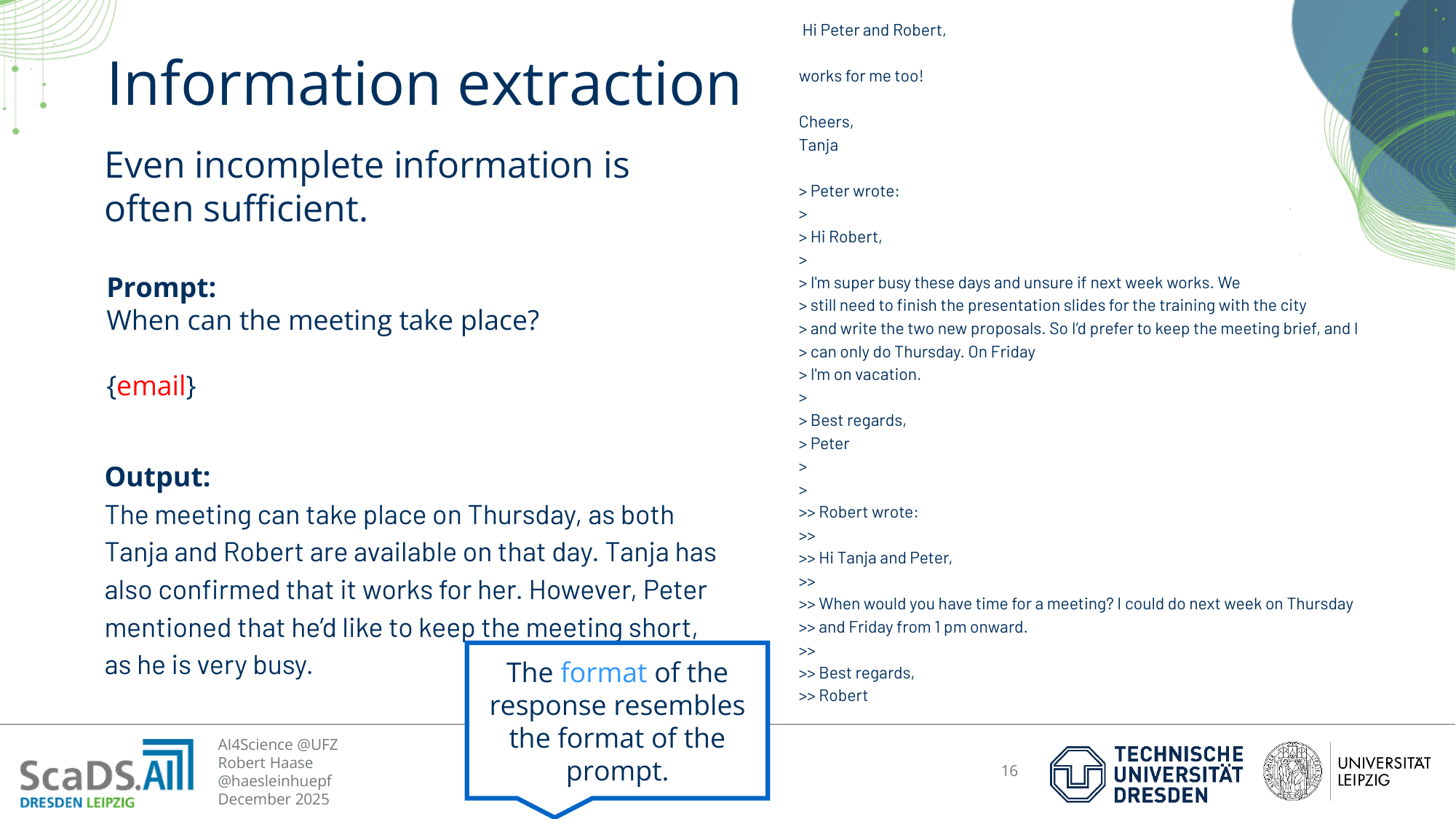

Hi Peter and Robert,

works for me too!

Cheers,
Tanja

> Peter wrote:
>
> Hi Robert,
>
> I'm super busy these days and unsure if next week works. We
> still need to finish the presentation slides for the training with the city
> and write the two new proposals. So I’d prefer to keep the meeting brief, and I
> can only do Thursday. On Friday
> I'm on vacation.
>
> Best regards,
> Peter
>
>
>> Robert wrote:
>>
>> Hi Tanja and Peter,
>>
>> When would you have time for a meeting? I could do next week on Thursday
>> and Friday from 1 pm onward.
>>
>> Best regards,
>> Robert
# Information extraction
Even incomplete information is often sufficient.
Prompt:
When can the meeting take place?

{email}
Output:
The meeting can take place on Thursday, as both Tanja and Robert are available on that day. Tanja has also confirmed that it works for her. However, Peter mentioned that he’d like to keep the meeting short, as he is very busy.

The format of the response resembles the format of the prompt.